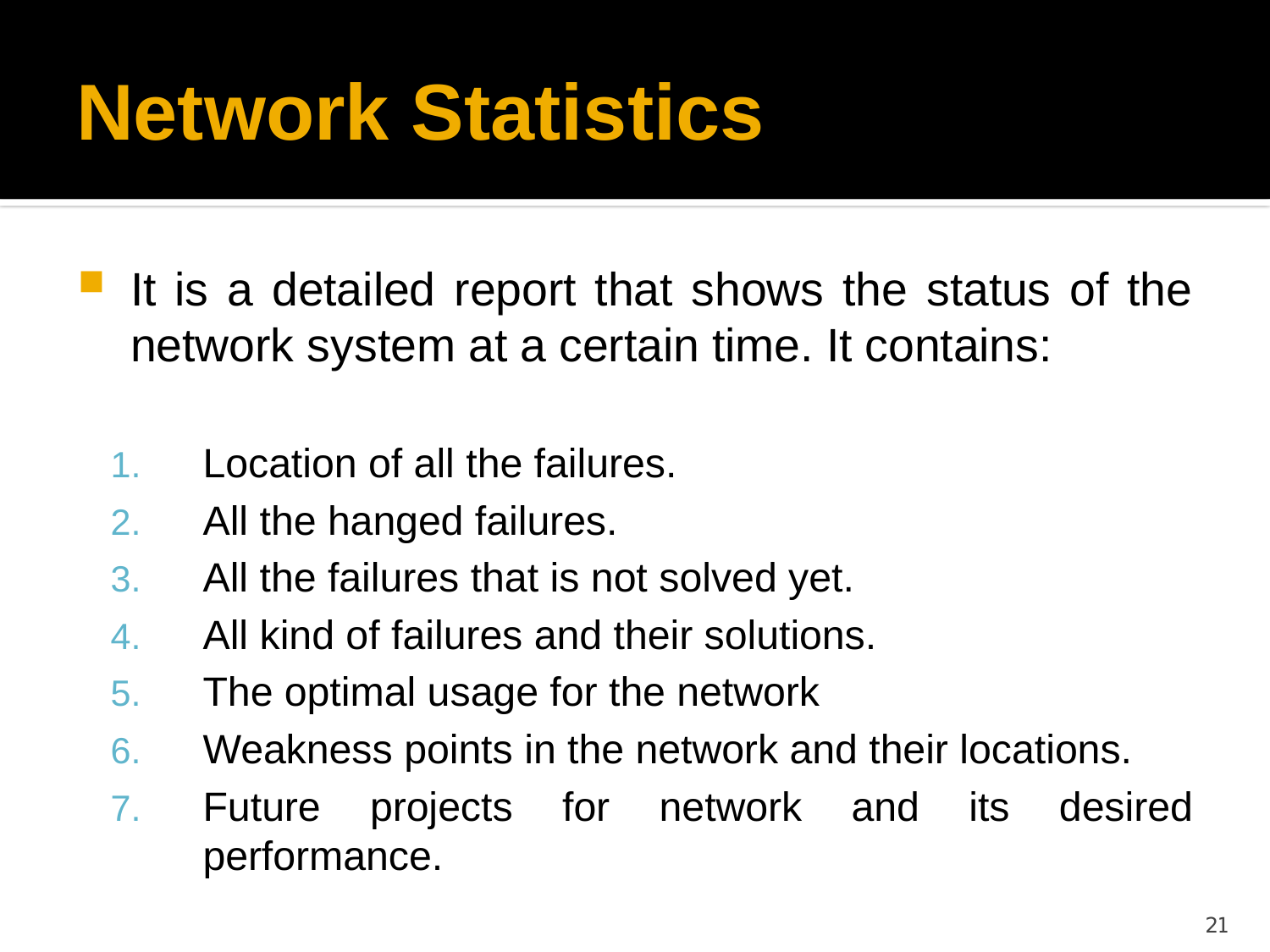

# Network Statistics
It is a detailed report that shows the status of the network system at a certain time. It contains:

Location of all the failures.
All the hanged failures.
All the failures that is not solved yet.
All kind of failures and their solutions.
The optimal usage for the network
Weakness points in the network and their locations.
Future projects for network and its desired performance.

21